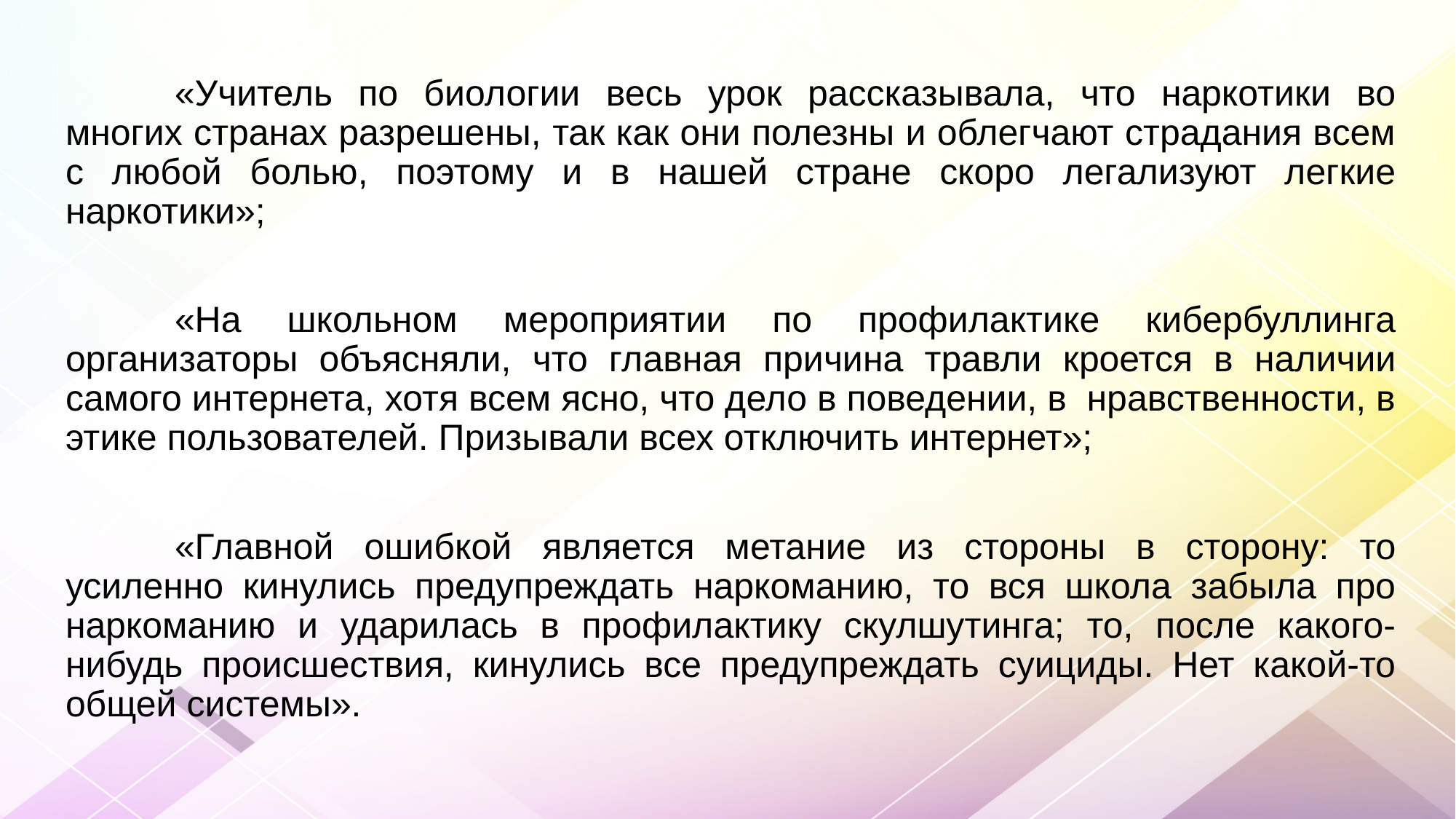

«Учитель по биологии весь урок рассказывала, что наркотики во многих странах разрешены, так как они полезны и облегчают страдания всем с любой болью, поэтому и в нашей стране скоро легализуют легкие наркотики»;

	«На школьном мероприятии по профилактике кибербуллинга организаторы объясняли, что главная причина травли кроется в наличии самого интернета, хотя всем ясно, что дело в поведении, в  нравственности, в этике пользователей. Призывали всех отключить интернет»;

	«Главной ошибкой является метание из стороны в сторону: то усиленно кинулись предупреждать наркоманию, то вся школа забыла про наркоманию и ударилась в профилактику скулшутинга; то, после какого-нибудь происшествия, кинулись все предупреждать суициды. Нет какой-то общей системы».